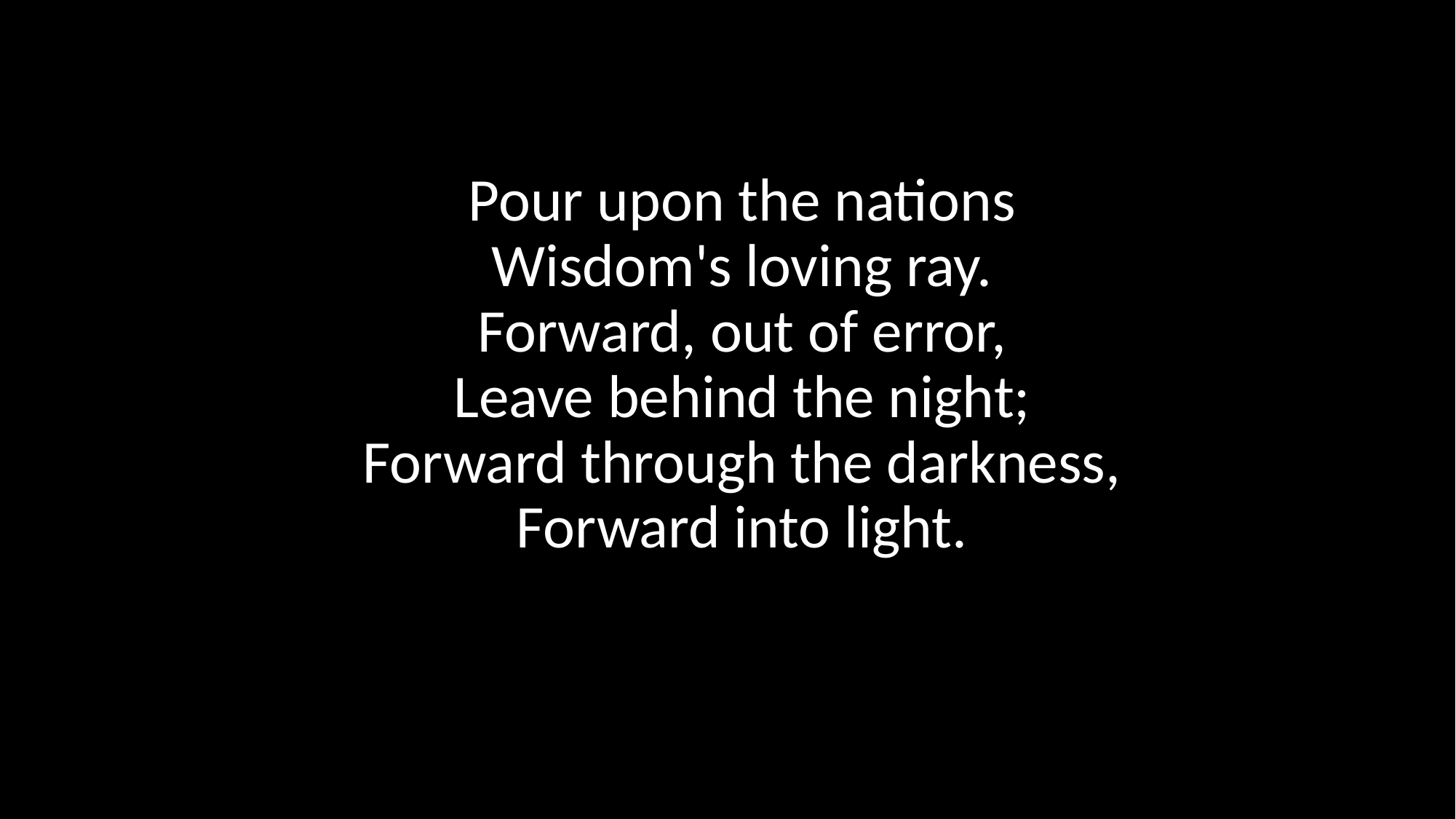

Pour upon the nations
Wisdom's loving ray.
Forward, out of error,
Leave behind the night;
Forward through the darkness,
Forward into light.